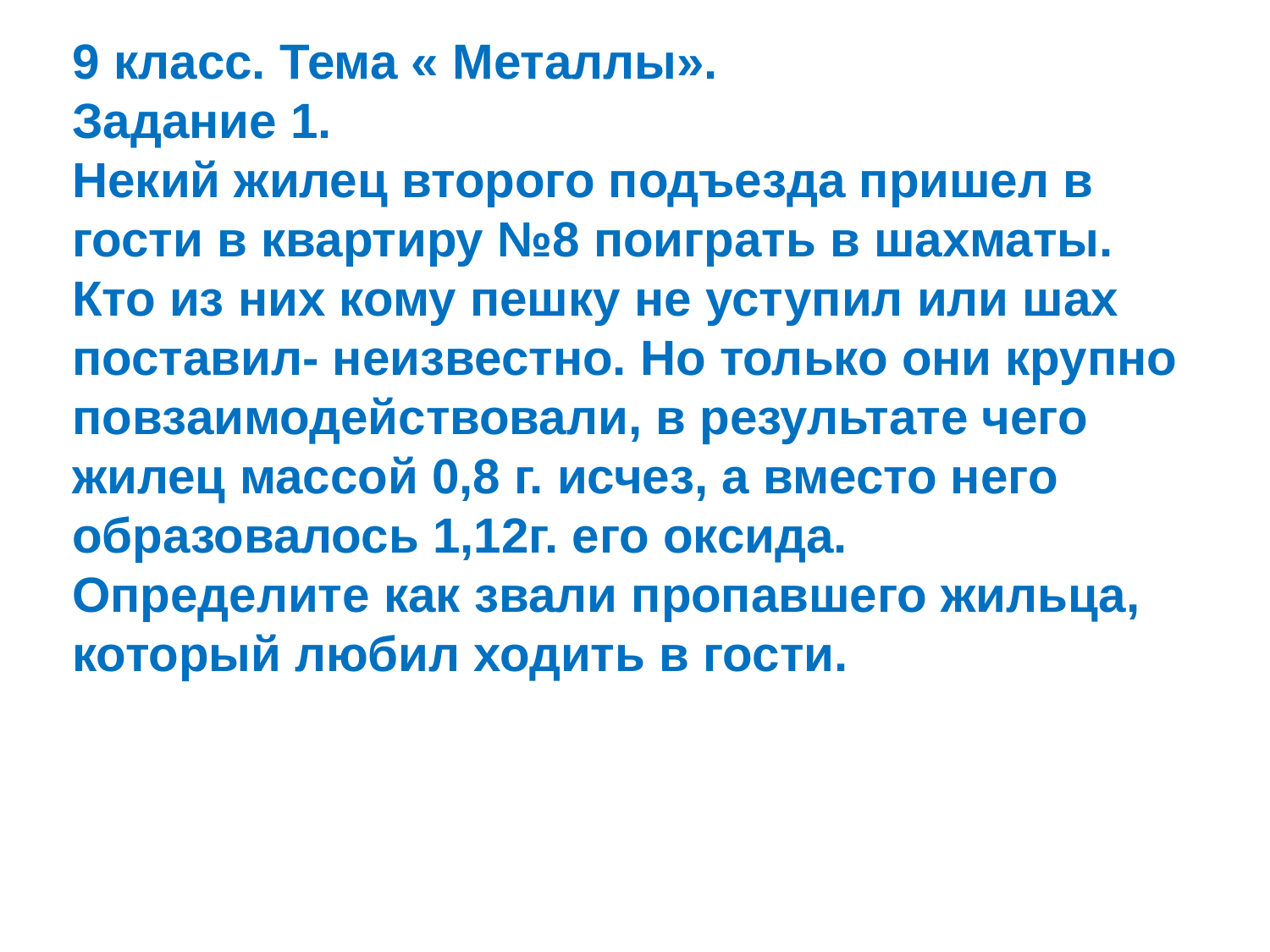

9 класс. Тема « Металлы».
Задание 1.
Некий жилец второго подъезда пришел в гости в квартиру №8 поиграть в шахматы. Кто из них кому пешку не уступил или шах поставил- неизвестно. Но только они крупно повзаимодействовали, в результате чего жилец массой 0,8 г. исчез, а вместо него образовалось 1,12г. его оксида.
Определите как звали пропавшего жильца, который любил ходить в гости.